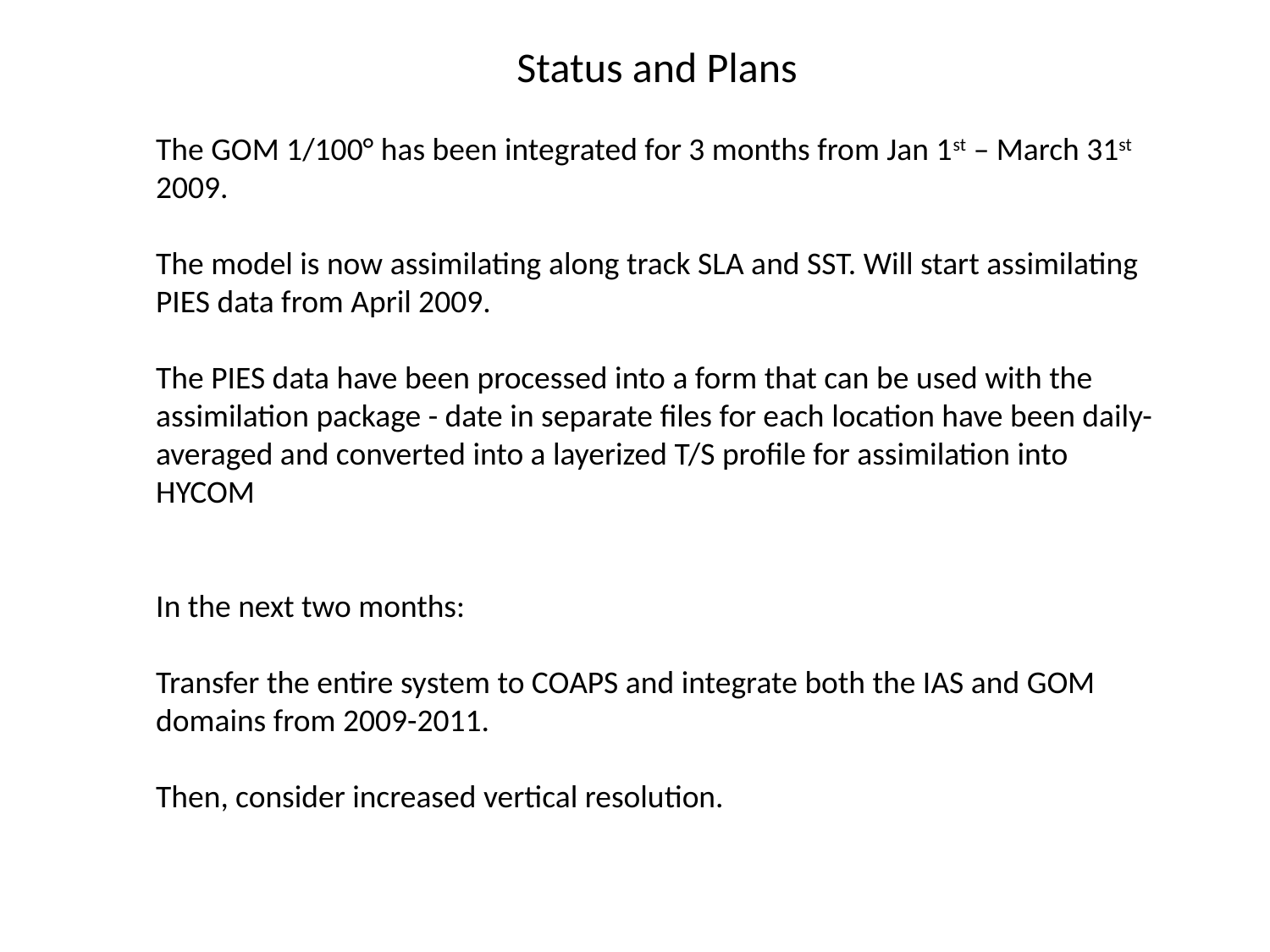

Status and Plans

The GOM 1/100° has been integrated for 3 months from Jan 1st – March 31st 2009.

The model is now assimilating along track SLA and SST. Will start assimilating PIES data from April 2009.

The PIES data have been processed into a form that can be used with the assimilation package - date in separate files for each location have been daily-averaged and converted into a layerized T/S profile for assimilation into HYCOM

In the next two months:

Transfer the entire system to COAPS and integrate both the IAS and GOM domains from 2009-2011.

Then, consider increased vertical resolution.